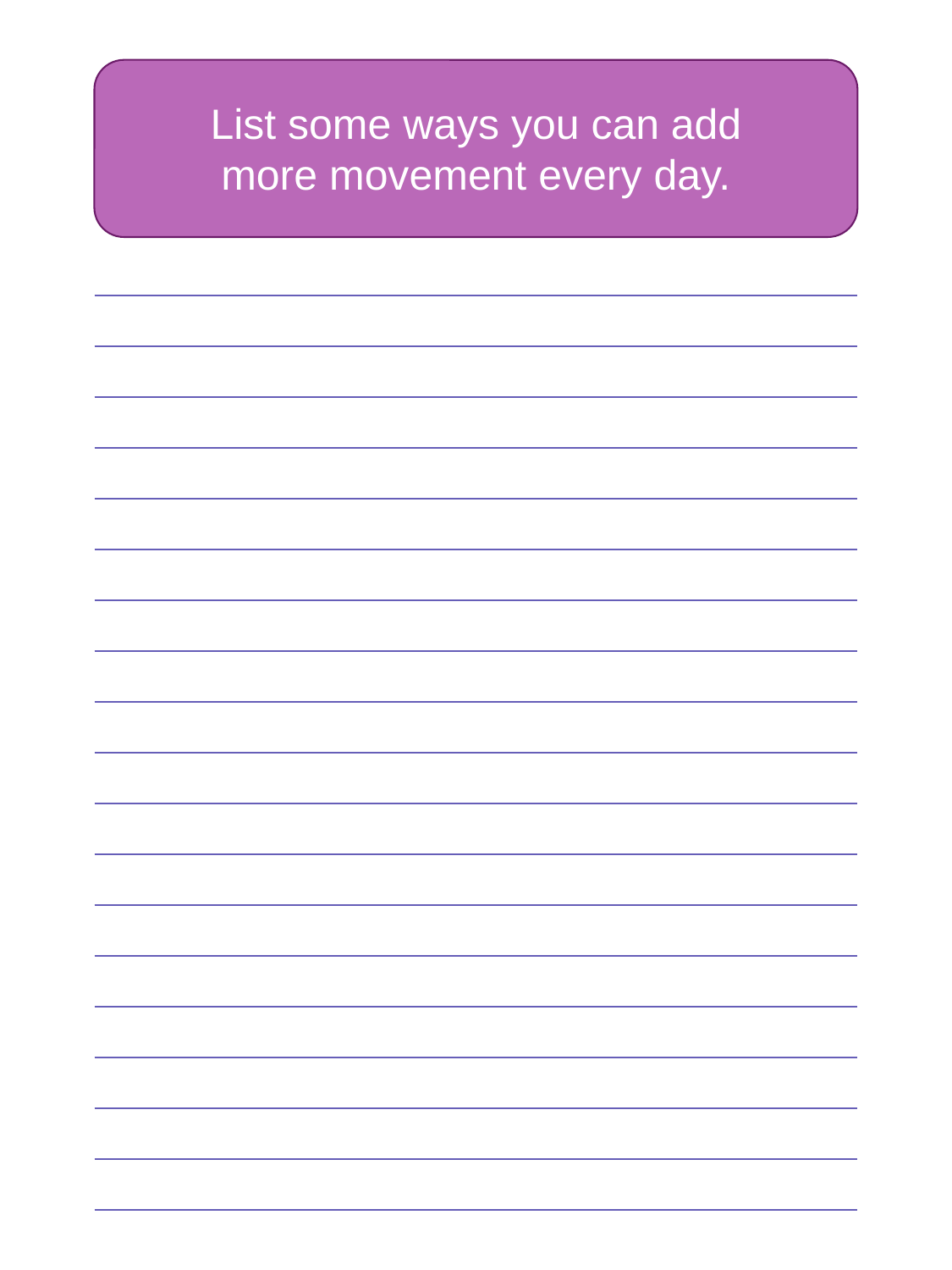

List some ways you can add more movement every day.
|  |
| --- |
|  |
|  |
|  |
|  |
|  |
|  |
|  |
|  |
|  |
|  |
|  |
|  |
|  |
|  |
|  |
|  |
|  |